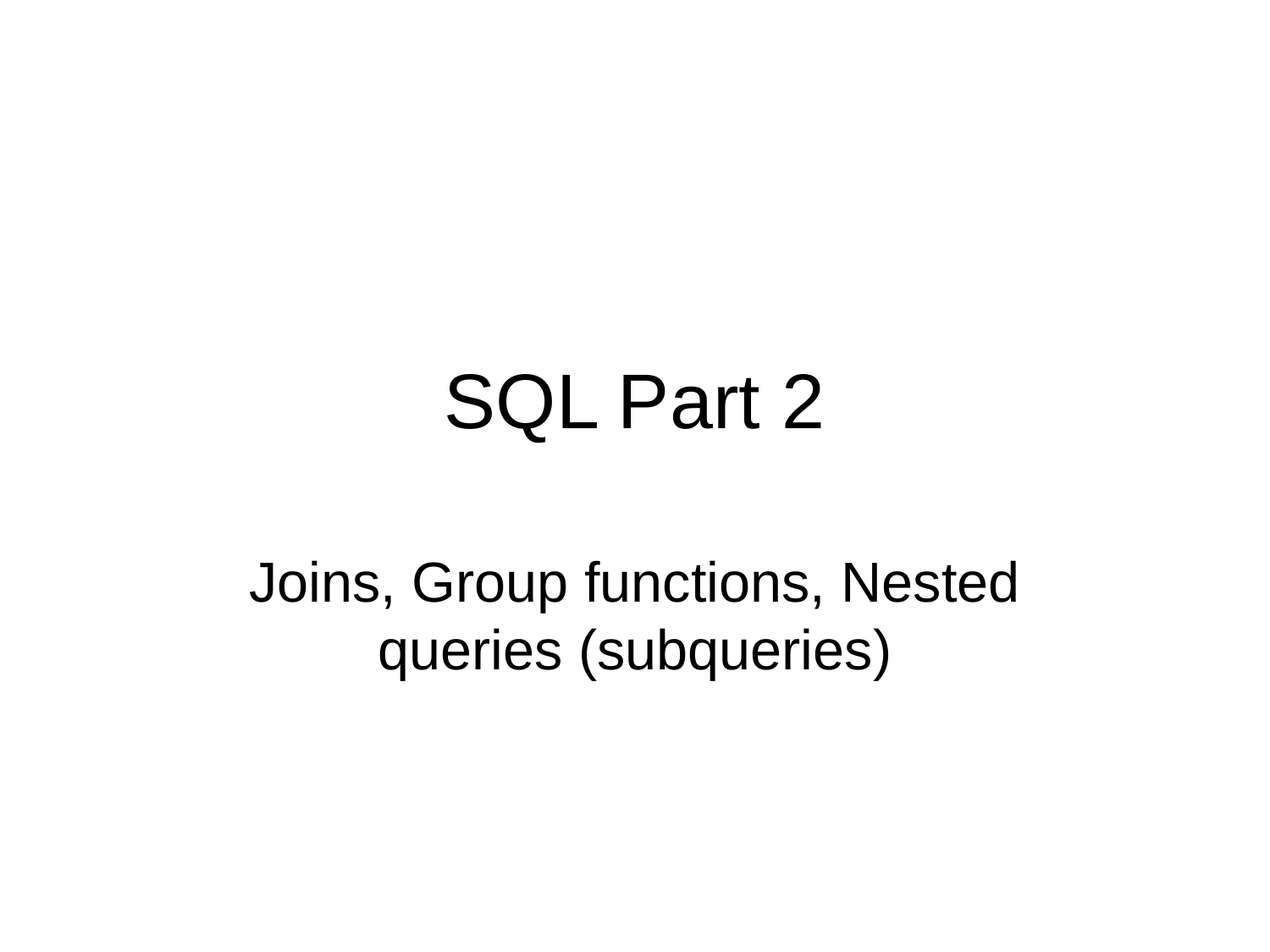

# SQL Part 2
Joins, Group functions, Nested queries (subqueries)